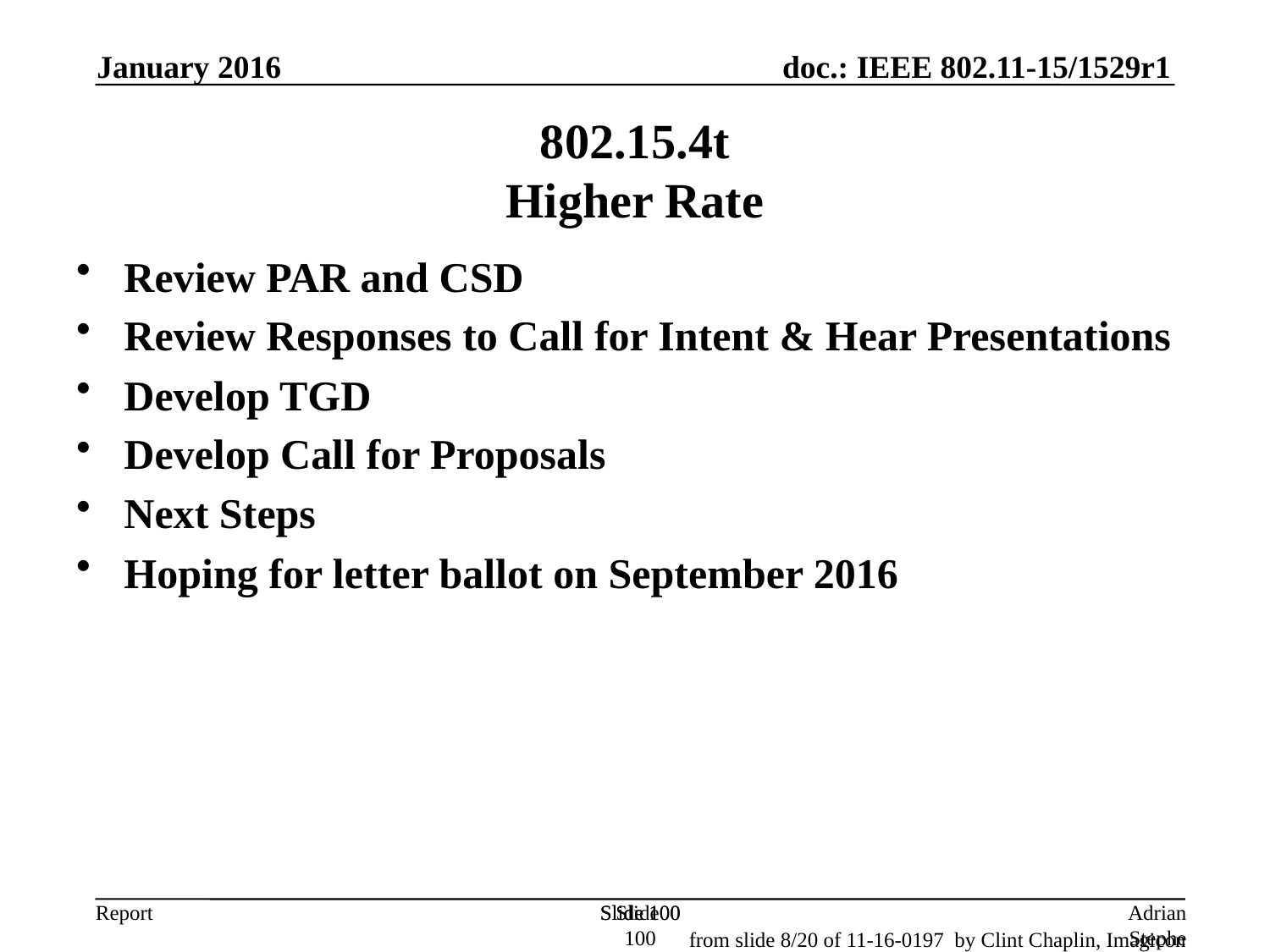

January 2016
802.15.4t
Higher Rate
Review PAR and CSD
Review Responses to Call for Intent & Hear Presentations
Develop TGD
Develop Call for Proposals
Next Steps
Hoping for letter ballot on September 2016
Slide 100
Slide 100
Slide 100
Adrian Stephens, Intel Corporation
from slide 8/20 of 11-16-0197  by Clint Chaplin, Imagicon